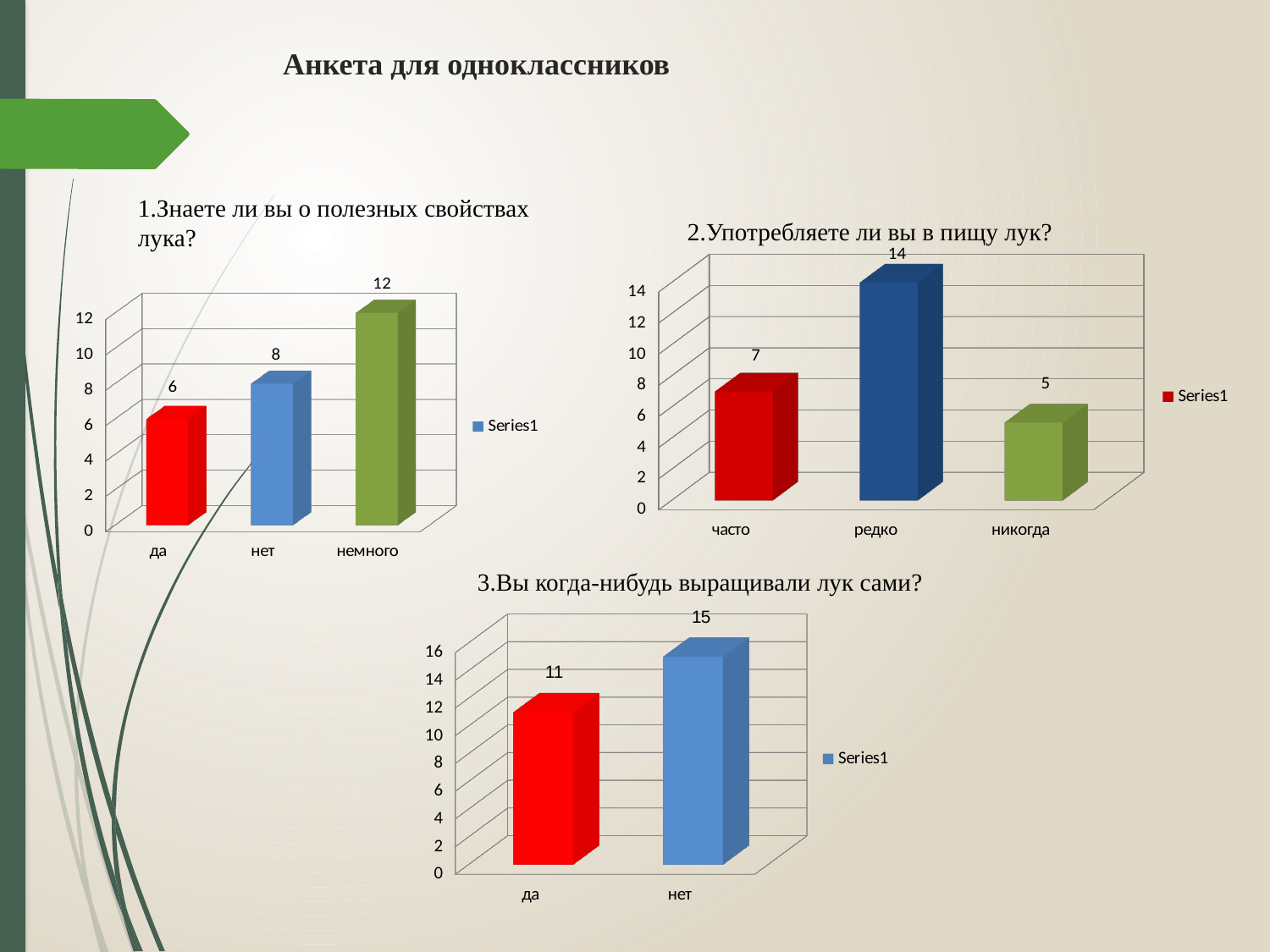

# Анкета для одноклассников
1.Знаете ли вы о полезных свойствах лука?
2.Употребляете ли вы в пищу лук?

[unsupported chart]

[unsupported chart]

3.Вы когда-нибудь выращивали лук сами?

[unsupported chart]